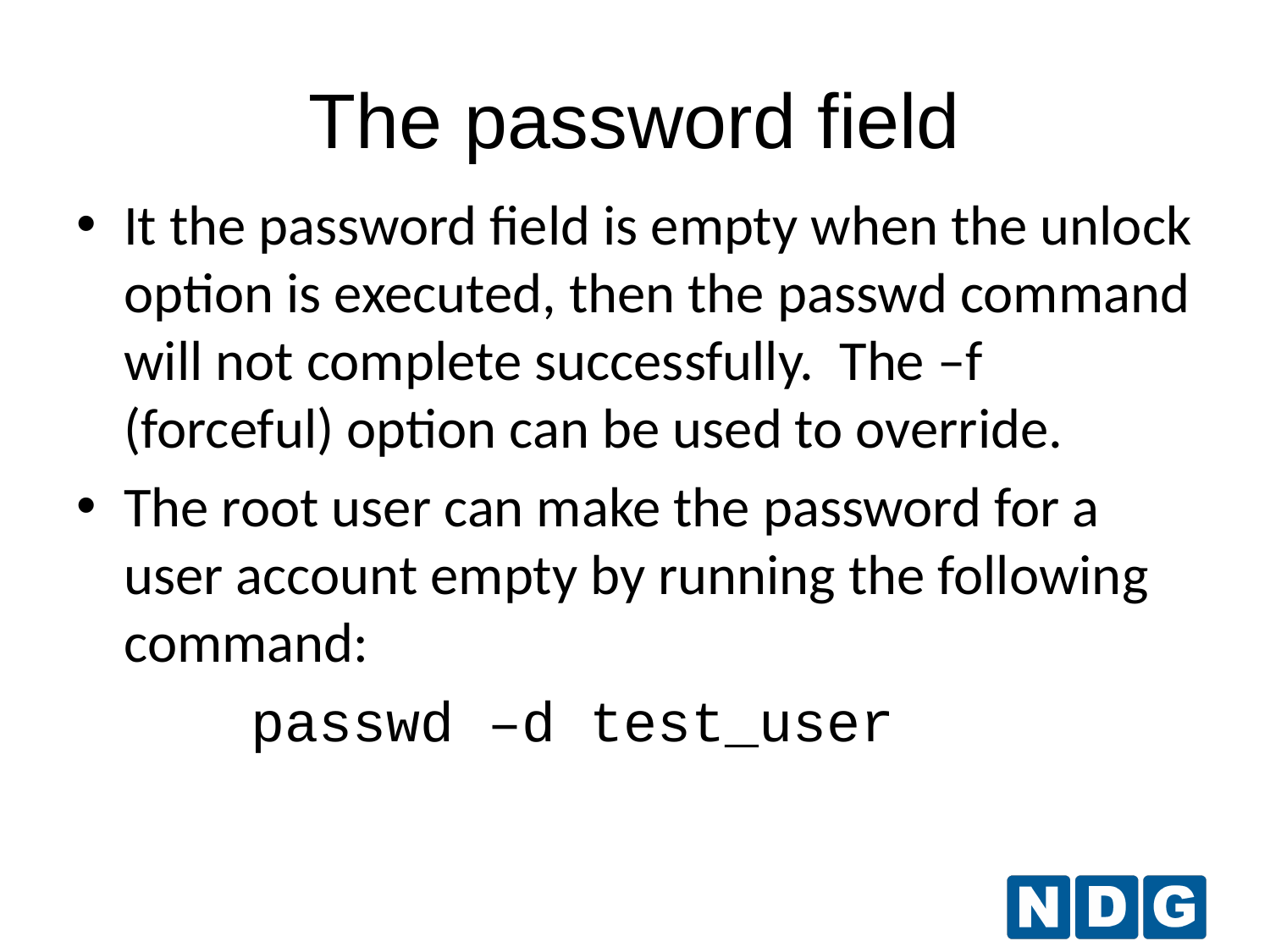

The password field
It the password field is empty when the unlock option is executed, then the passwd command will not complete successfully.  The –f (forceful) option can be used to override.
The root user can make the password for a user account empty by running the following command:
passwd –d test_user